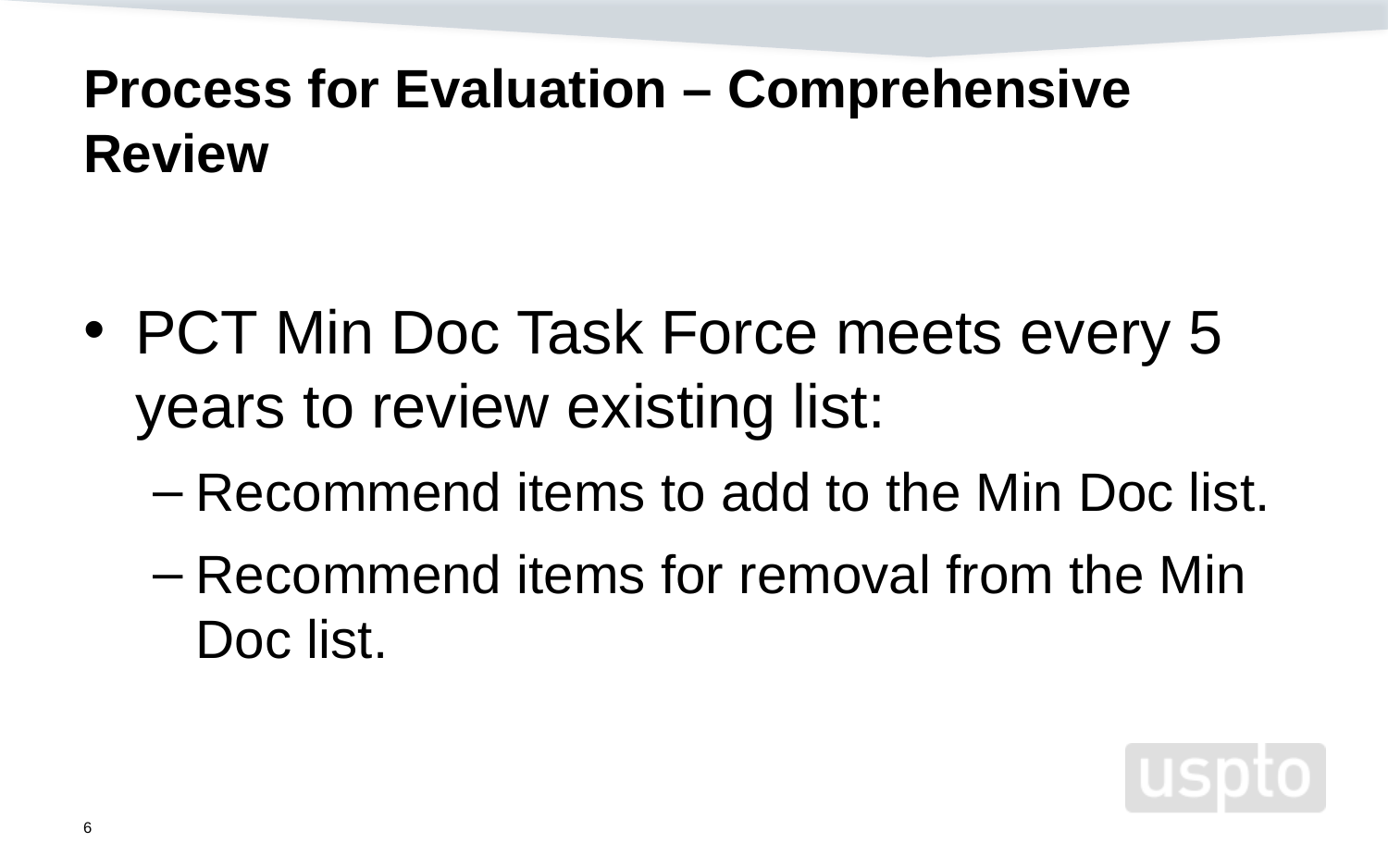

# Process for Evaluation – Comprehensive Review
PCT Min Doc Task Force meets every 5 years to review existing list:
Recommend items to add to the Min Doc list.
Recommend items for removal from the Min Doc list.
6